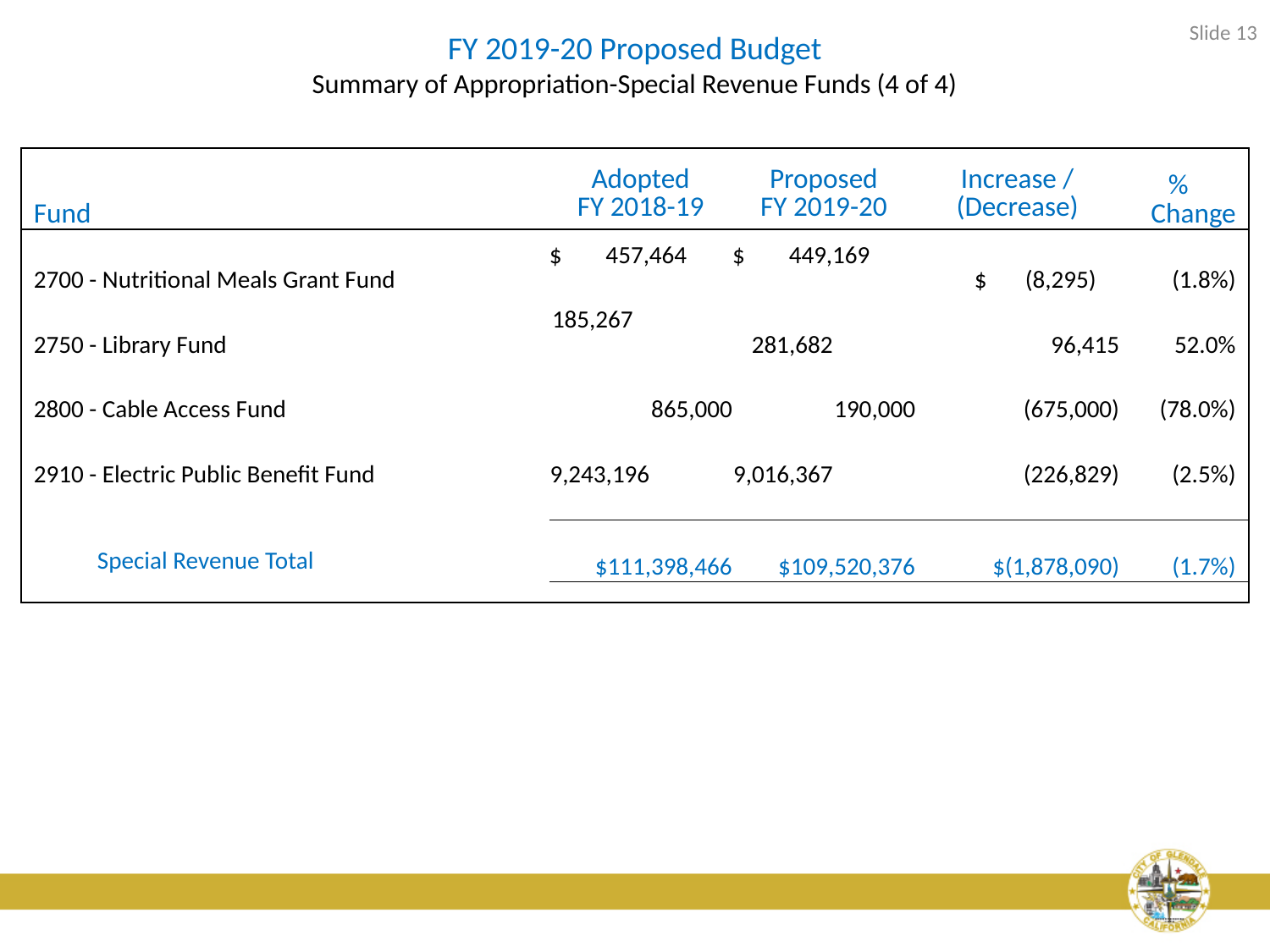

Slide 13
# FY 2019-20 Proposed Budget Summary of Appropriation-Special Revenue Funds (4 of 4)
| Fund | Adopted FY 2018-19 | Proposed FY 2019-20 | Increase / (Decrease) | % Change |
| --- | --- | --- | --- | --- |
| 2700 - Nutritional Meals Grant Fund | $ 457,464 | $ 449,169 | $ (8,295) | (1.8%) |
| 2750 - Library Fund | 185,267 | 281,682 | 96,415 | 52.0% |
| 2800 - Cable Access Fund | 865,000 | 190,000 | (675,000) | (78.0%) |
| 2910 - Electric Public Benefit Fund | 9,243,196 | 9,016,367 | (226,829) | (2.5%) |
|  |  |  |  |  |
| Special Revenue Total | $111,398,466 | $109,520,376 | $(1,878,090) | (1.7%) |
|  |  |  |  |  |